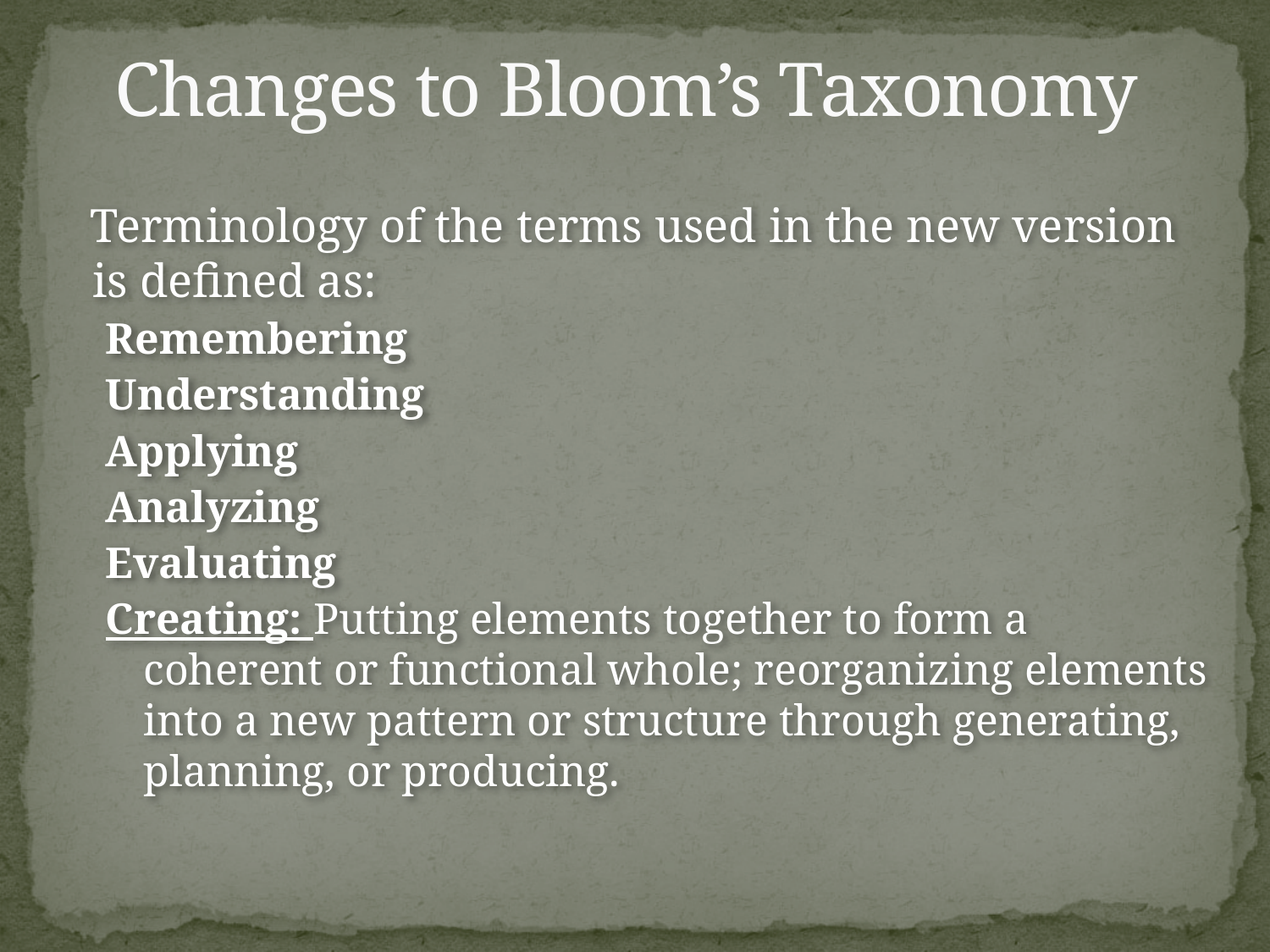

# Changes to Bloom’s Taxonomy
   Terminology of the terms used in the new version is defined as:
Remembering
Understanding
Applying
Analyzing
Evaluating
Creating: Putting elements together to form a coherent or functional whole; reorganizing elements into a new pattern or structure through generating, planning, or producing.